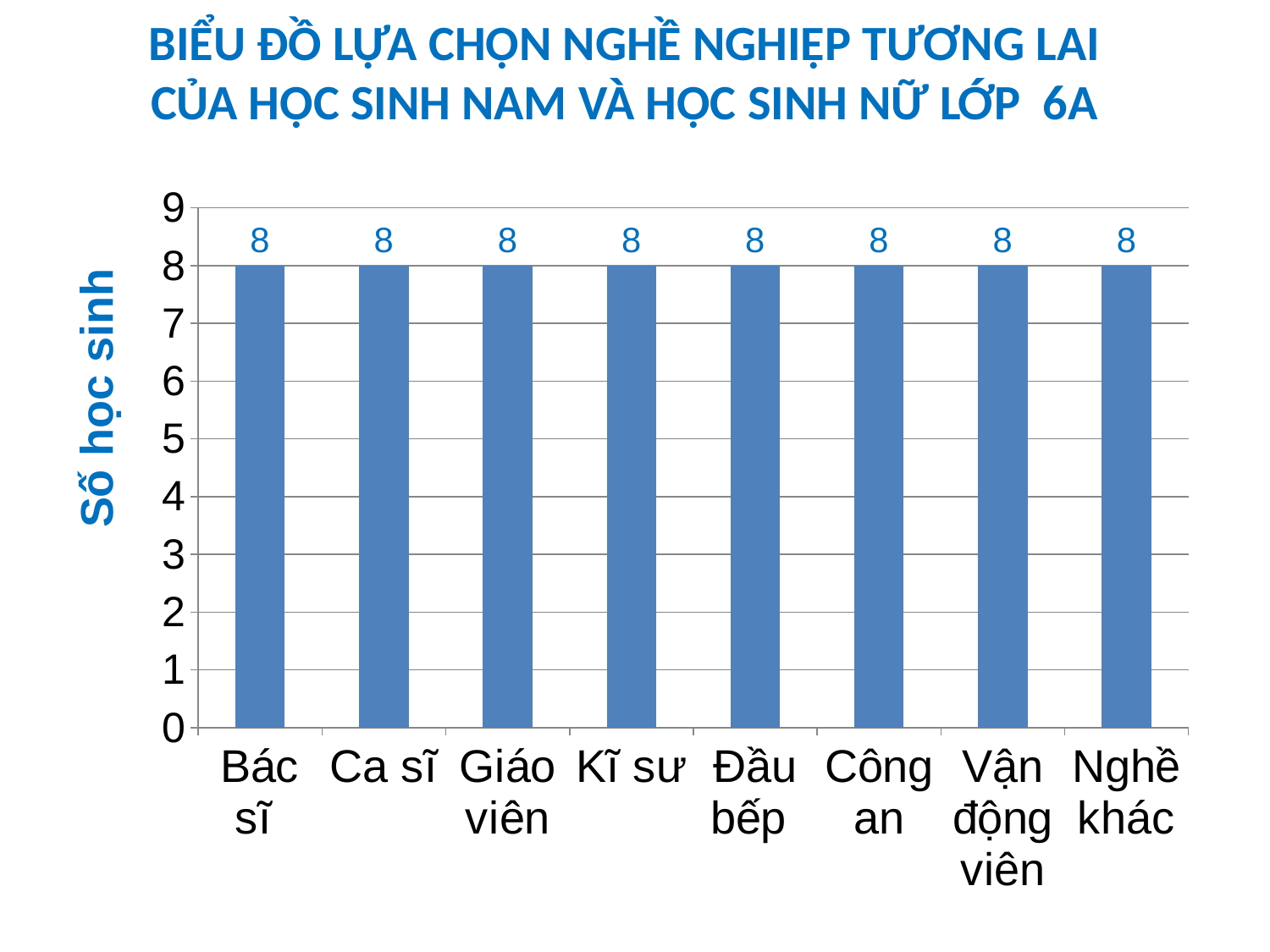

BIỂU ĐỒ LỰA CHỌN NGHỀ NGHIỆP TƯƠNG LAI CỦA HỌC SINH NAM VÀ HỌC SINH NỮ LỚP  6A

### Chart

| Category |  |
|---|---|
| Bác sĩ  | 8.0 |
| Ca sĩ | 8.0 |
| Giáo viên | 8.0 |
| Kĩ sư | 8.0 |
| Đầu bếp  | 8.0 |
| Công an | 8.0 |
| Vận động viên | 8.0 |
| Nghề khác | 8.0 |